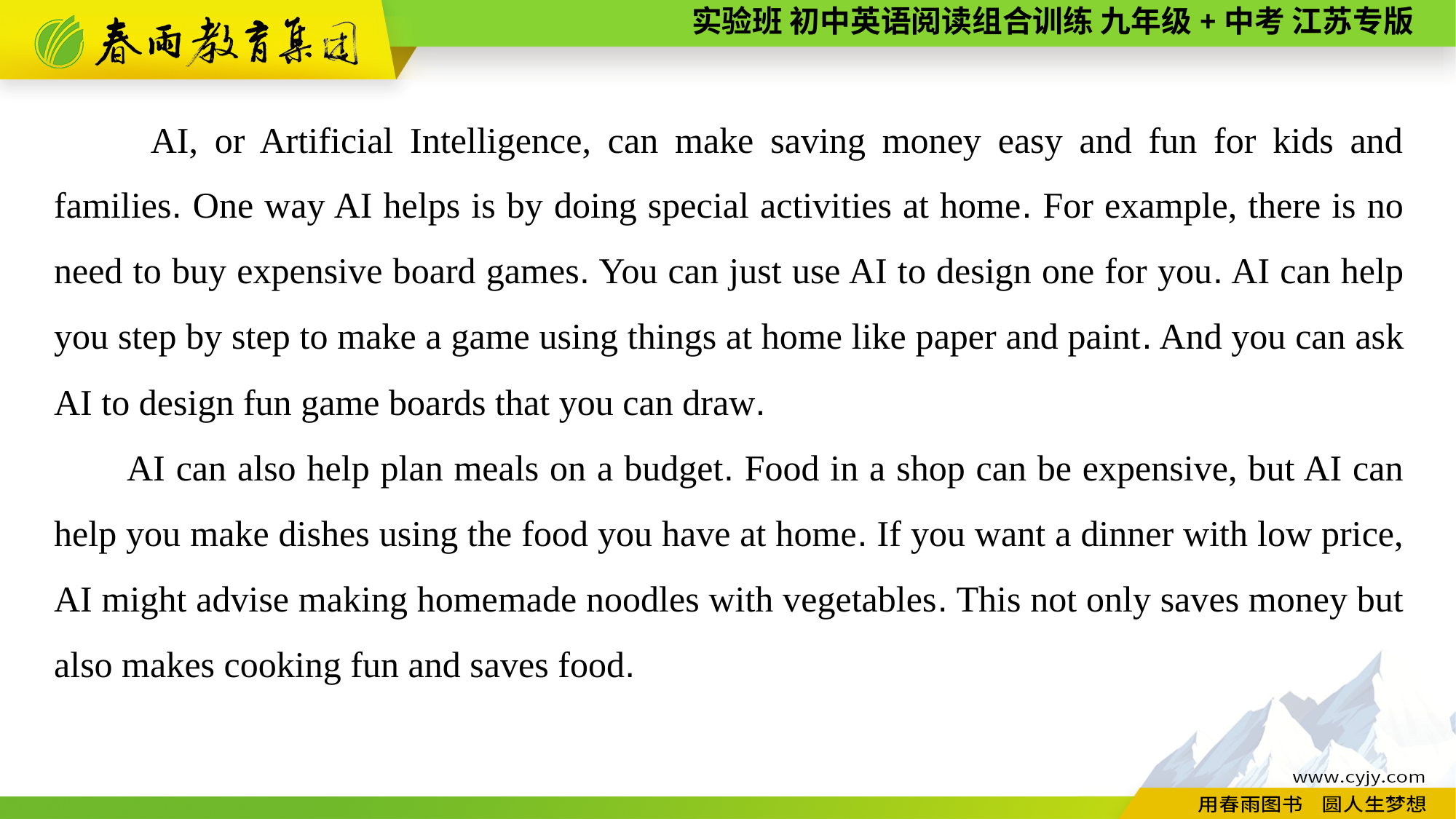

AI, or Artificial Intelligence, can make saving money easy and fun for kids and families. One way AI helps is by doing special activities at home. For example, there is no need to buy expensive board games. You can just use AI to design one for you. AI can help you step by step to make a game using things at home like paper and paint. And you can ask AI to design fun game boards that you can draw.
AI can also help plan meals on a budget. Food in a shop can be expensive, but AI can help you make dishes using the food you have at home. If you want a dinner with low price, AI might advise making homemade noodles with vegetables. This not only saves money but also makes cooking fun and saves food.